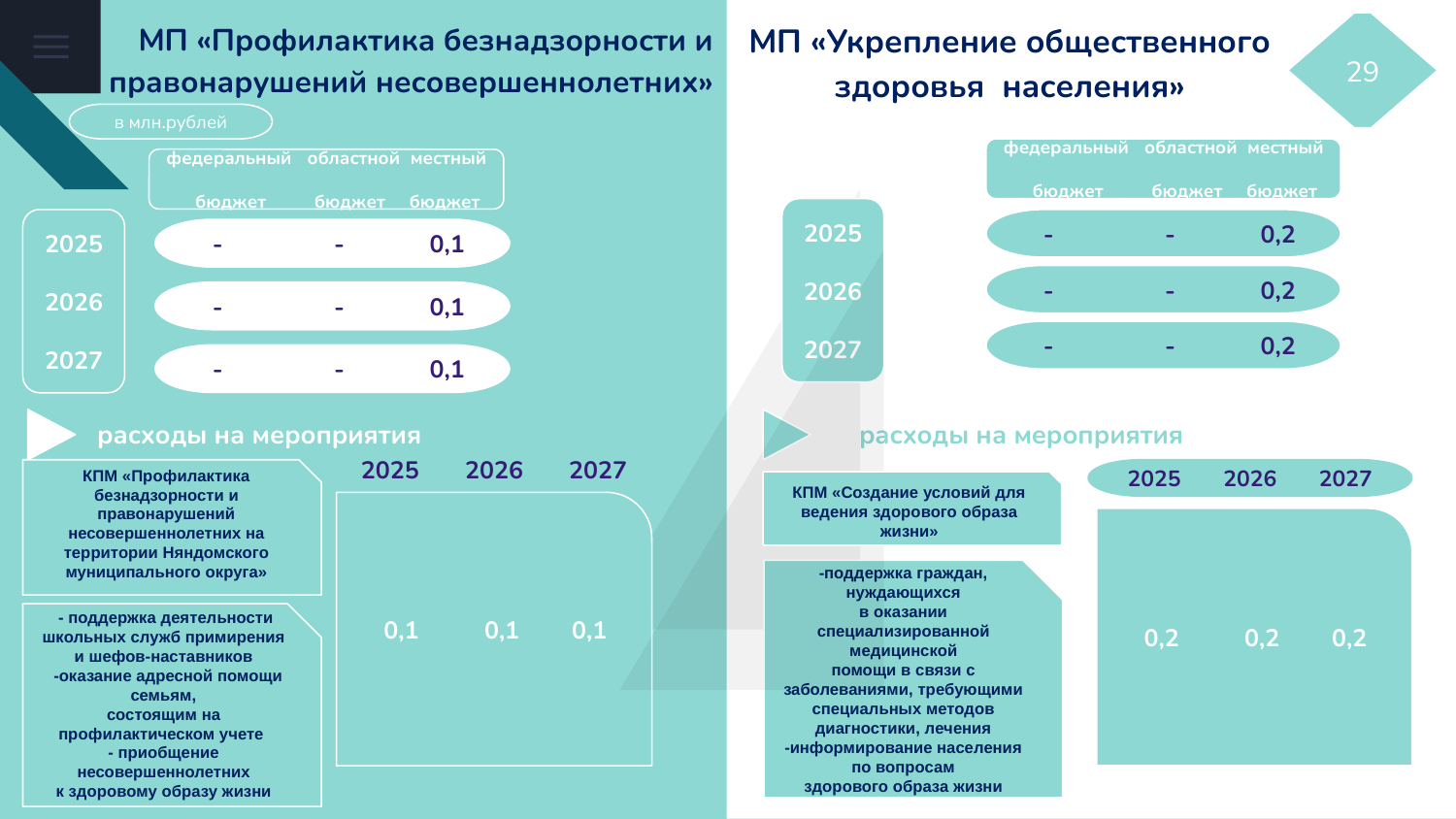

МП «Профилактика безнадзорности и правонарушений несовершеннолетних»

МП «Укрепление общественного здоровья  населения»
федеральный   областной  местный
      бюджет          бюджет     бюджет

29
в млн.рублей
федеральный   областной  местный
      бюджет          бюджет     бюджет
федеральный   областной  местный
      бюджет          бюджет     бюджет

2025

2026

2027
2025

2026

2027
    -                 -             0,2
    -                 -             0,1

    -                 -             0,2

    -                 -             0,1

    -                 -             0,2
    -                 -             0,1
расходы на мероприятия
расходы на мероприятия

2025       2026       2027
КПМ «Профилактика безнадзорности и правонарушений несовершеннолетних на территории Няндомского муниципального округа»

2025       2026       2027
КПМ «Создание условий для ведения здорового образа жизни»
     0,1          0,1        0,1
     0,2          0,2        0,2
-поддержка граждан, нуждающихся
в оказании специализированной медицинской
помощи в связи с заболеваниями, требующими
специальных методов диагностики, лечения
-информирование населения
по вопросам
здорового образа жизни

 - поддержка деятельности
школьных служб примирения
и шефов-наставников
  -оказание адресной помощи семьям,
состоящим на профилактическом учете
- приобщение несовершеннолетних
к здоровому образу жизни